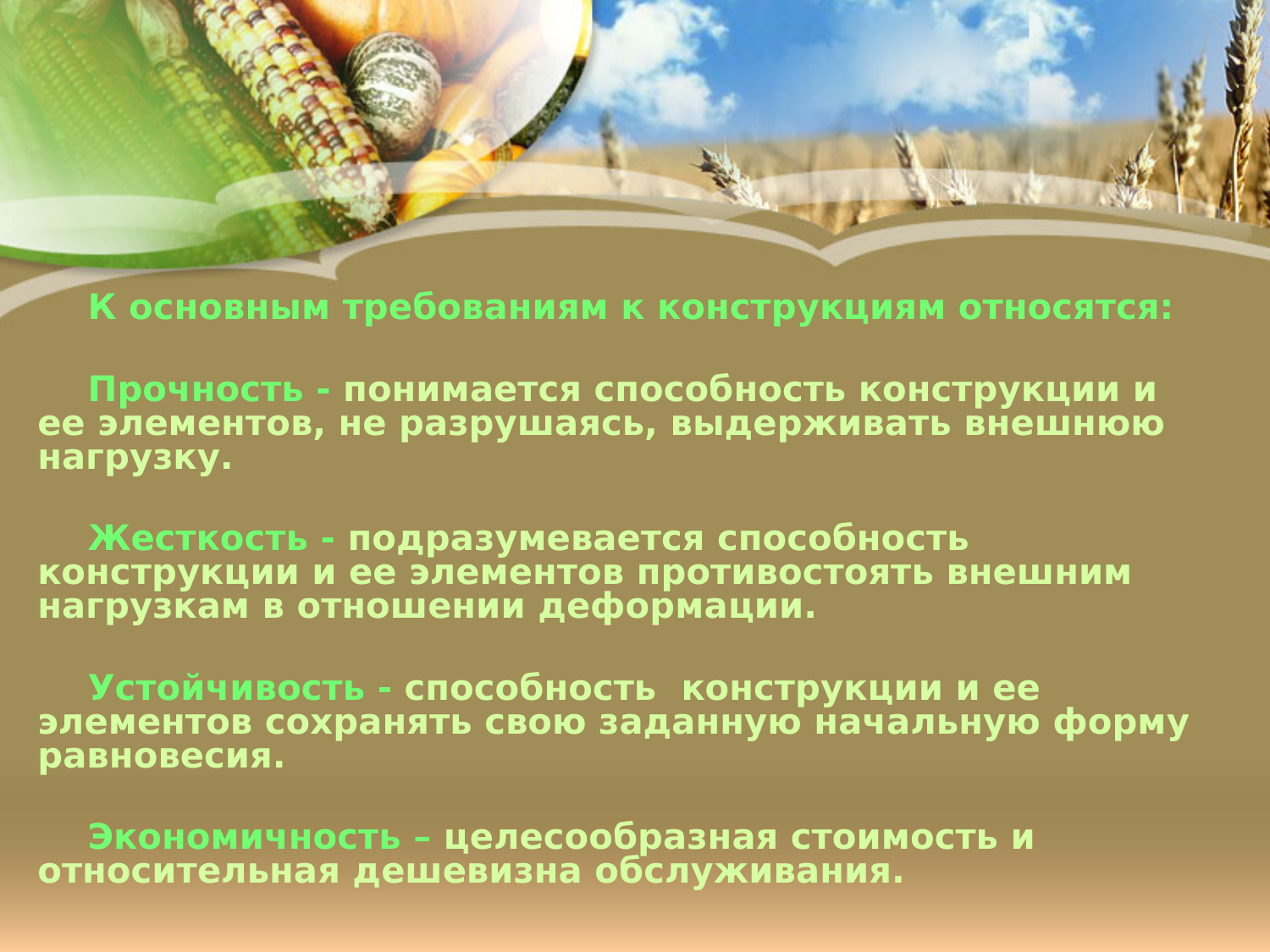

К основным требованиям к конструкциям относятся:

Прочность - понимается способность конструкции и ее элементов, не разрушаясь, выдерживать внешнюю нагрузку.

Жесткость - подразумевается способность конструкции и ее элементов противостоять внешним нагрузкам в отношении деформации.

Устойчивость - способность  конструкции и ее элементов сохранять свою заданную начальную форму равновесия.

Экономичность – целесообразная стоимость и относительная дешевизна обслуживания.